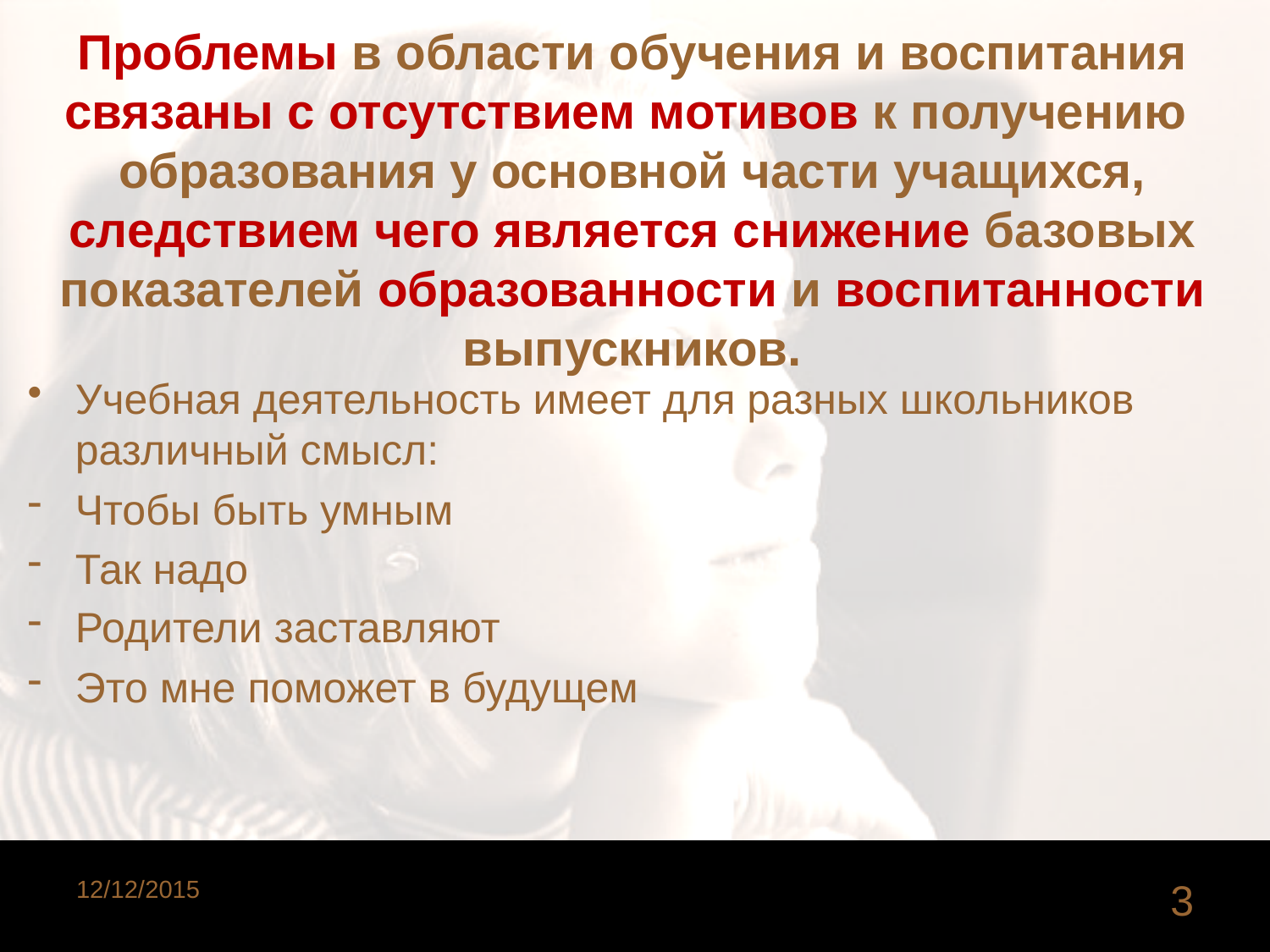

# Проблемы в области обучения и воспитания связаны с отсутствием мотивов к получению  образования у основной части учащихся, следствием чего является снижение базовых показателей образованности и воспитанности выпускников.
Учебная деятельность имеет для разных школьников различный смысл:
Чтобы быть умным
Так надо
Родители заставляют
Это мне поможет в будущем
12/12/2015
3